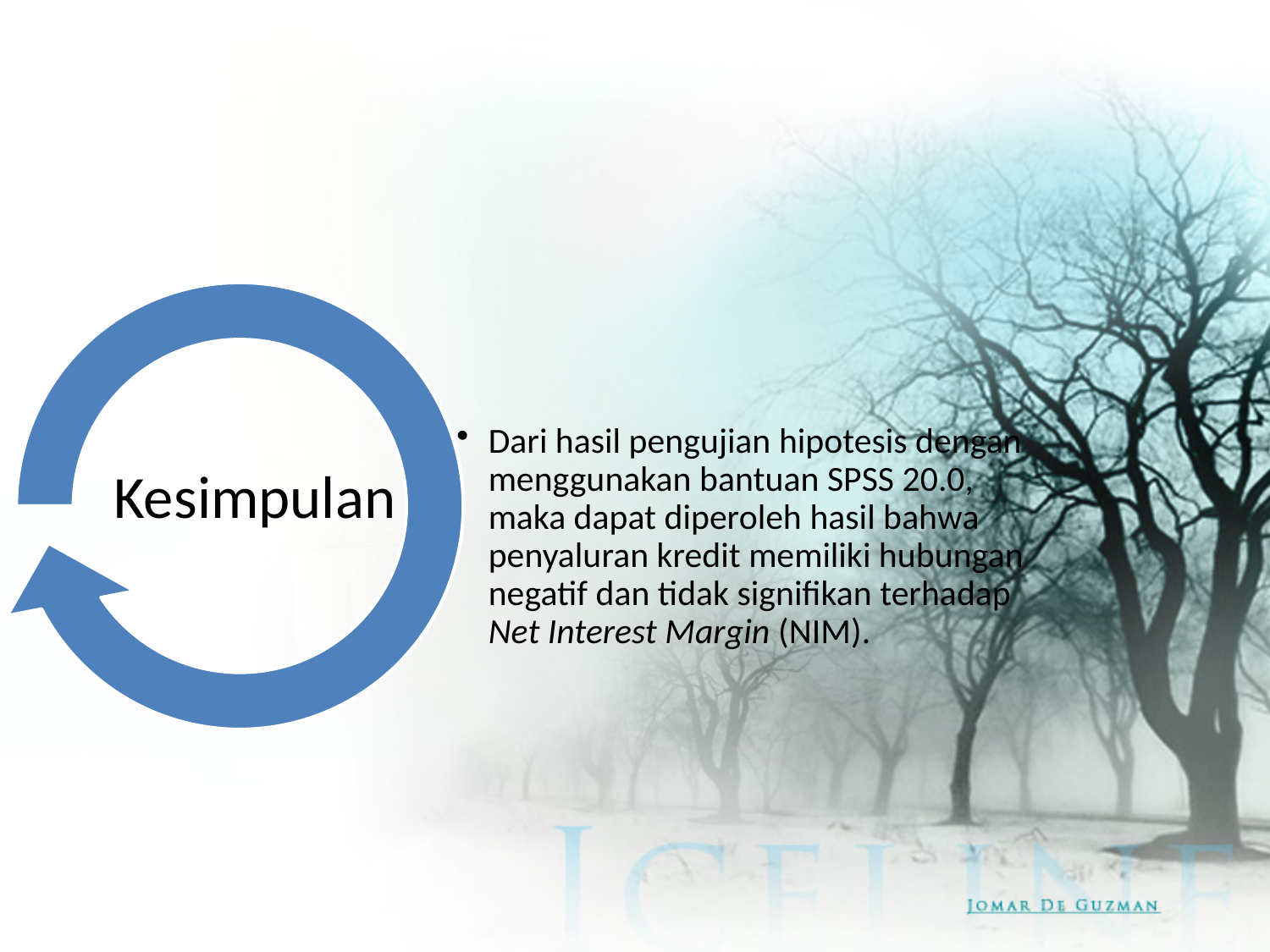

Dari hasil pengujian hipotesis dengan menggunakan bantuan SPSS 20.0, maka dapat diperoleh hasil bahwa penyaluran kredit memiliki hubungan negatif dan tidak signifikan terhadap Net Interest Margin (NIM).
Kesimpulan